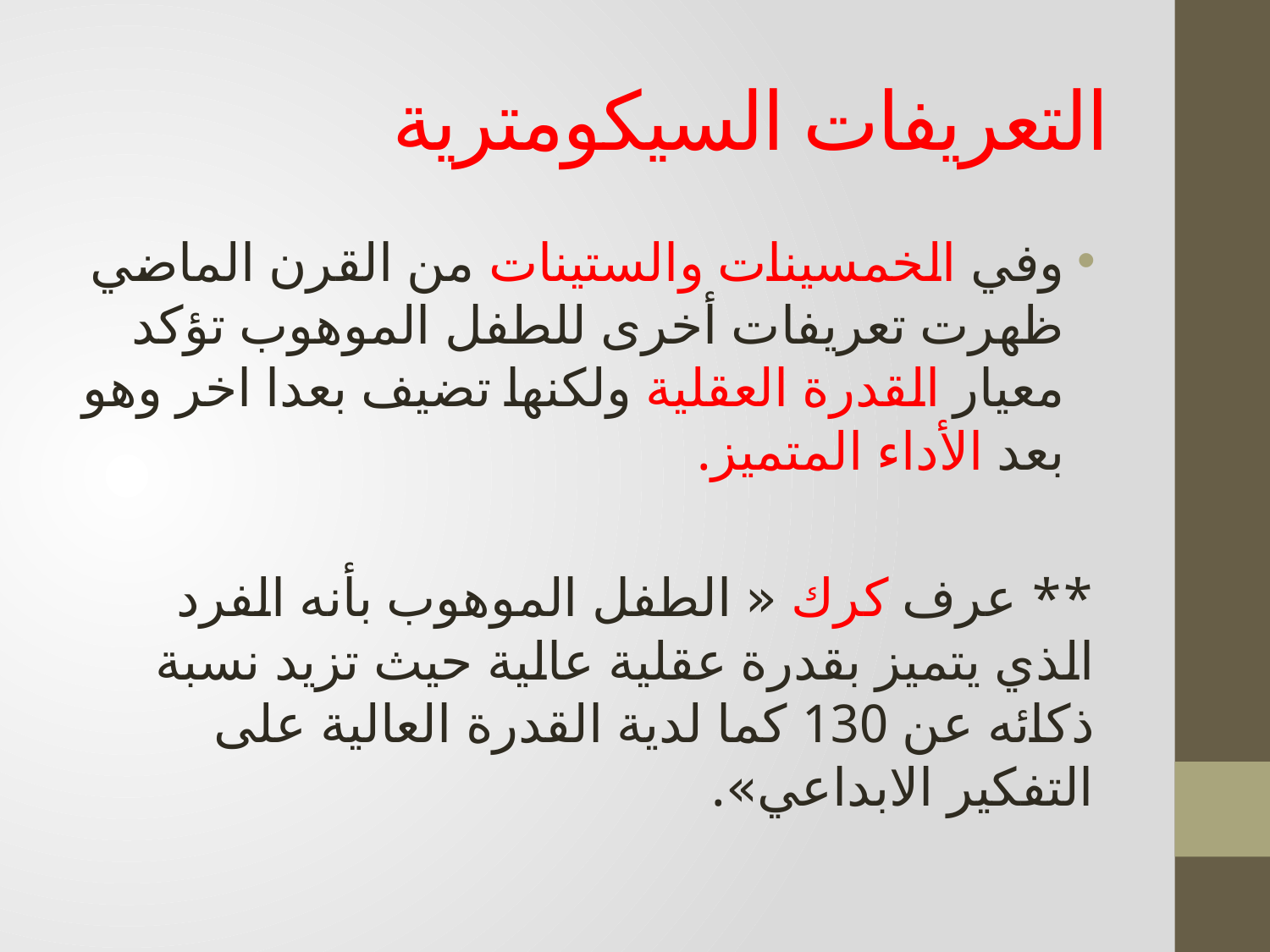

# التعريفات السيكومترية
وفي الخمسينات والستينات من القرن الماضي ظهرت تعريفات أخرى للطفل الموهوب تؤكد معيار القدرة العقلية ولكنها تضيف بعدا اخر وهو بعد الأداء المتميز.

** عرف كرك « الطفل الموهوب بأنه الفرد الذي يتميز بقدرة عقلية عالية حيث تزيد نسبة ذكائه عن 130 كما لدية القدرة العالية على التفكير الابداعي».